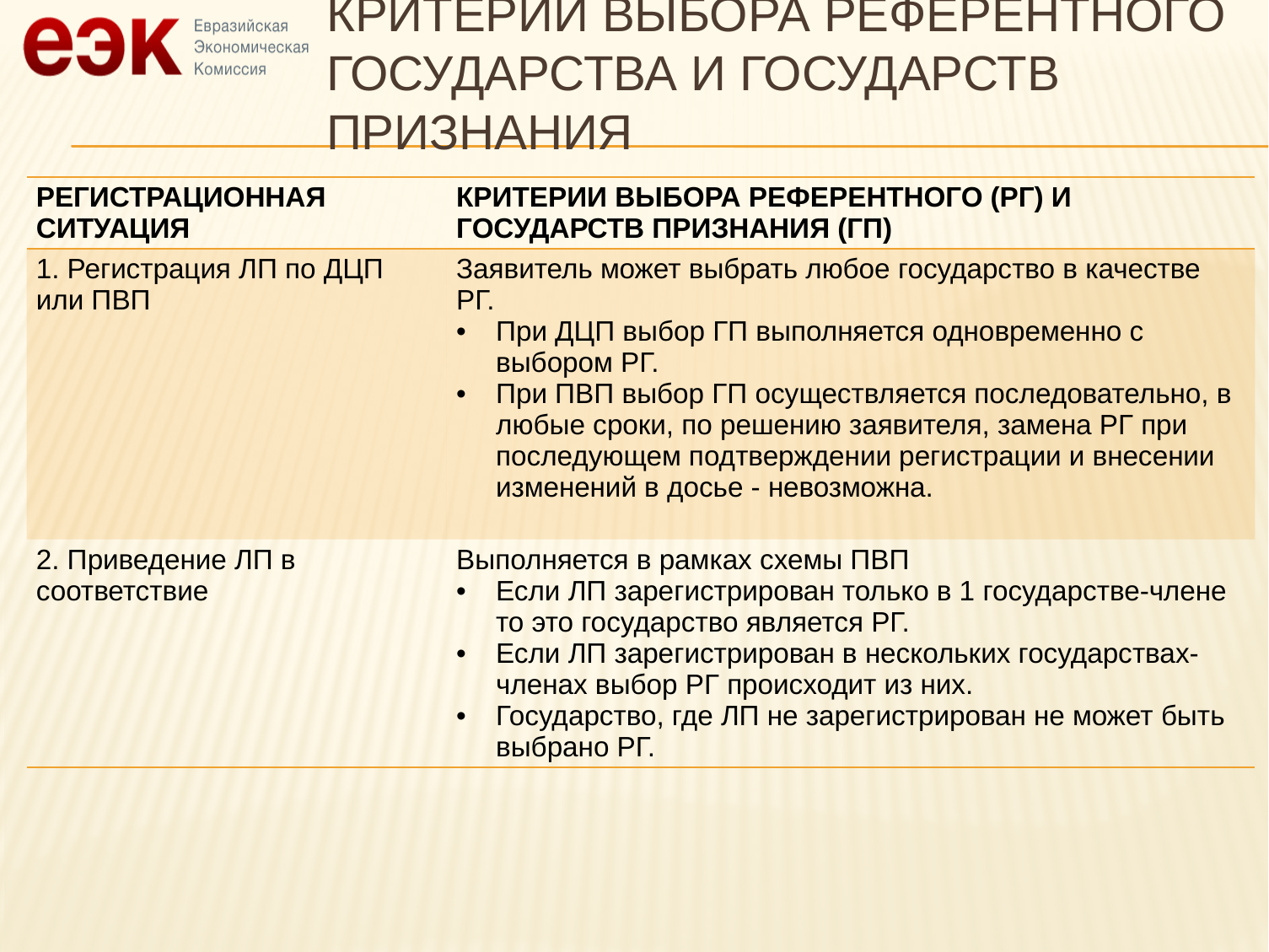

# Критерии выбора референтного государства и государств признания
| РЕГИСТРАЦИОННАЯ СИТУАЦИЯ | КРИТЕРИИ ВЫБОРА РЕФЕРЕНТНОГО (РГ) И ГОСУДАРСТВ ПРИЗНАНИЯ (ГП) |
| --- | --- |
| 1. Регистрация ЛП по ДЦП или ПВП | Заявитель может выбрать любое государство в качестве РГ. При ДЦП выбор ГП выполняется одновременно с выбором РГ. При ПВП выбор ГП осуществляется последовательно, в любые сроки, по решению заявителя, замена РГ при последующем подтверждении регистрации и внесении изменений в досье - невозможна. |
| 2. Приведение ЛП в соответствие | Выполняется в рамках схемы ПВП Если ЛП зарегистрирован только в 1 государстве-члене то это государство является РГ. Если ЛП зарегистрирован в нескольких государствах-членах выбор РГ происходит из них. Государство, где ЛП не зарегистрирован не может быть выбрано РГ. |